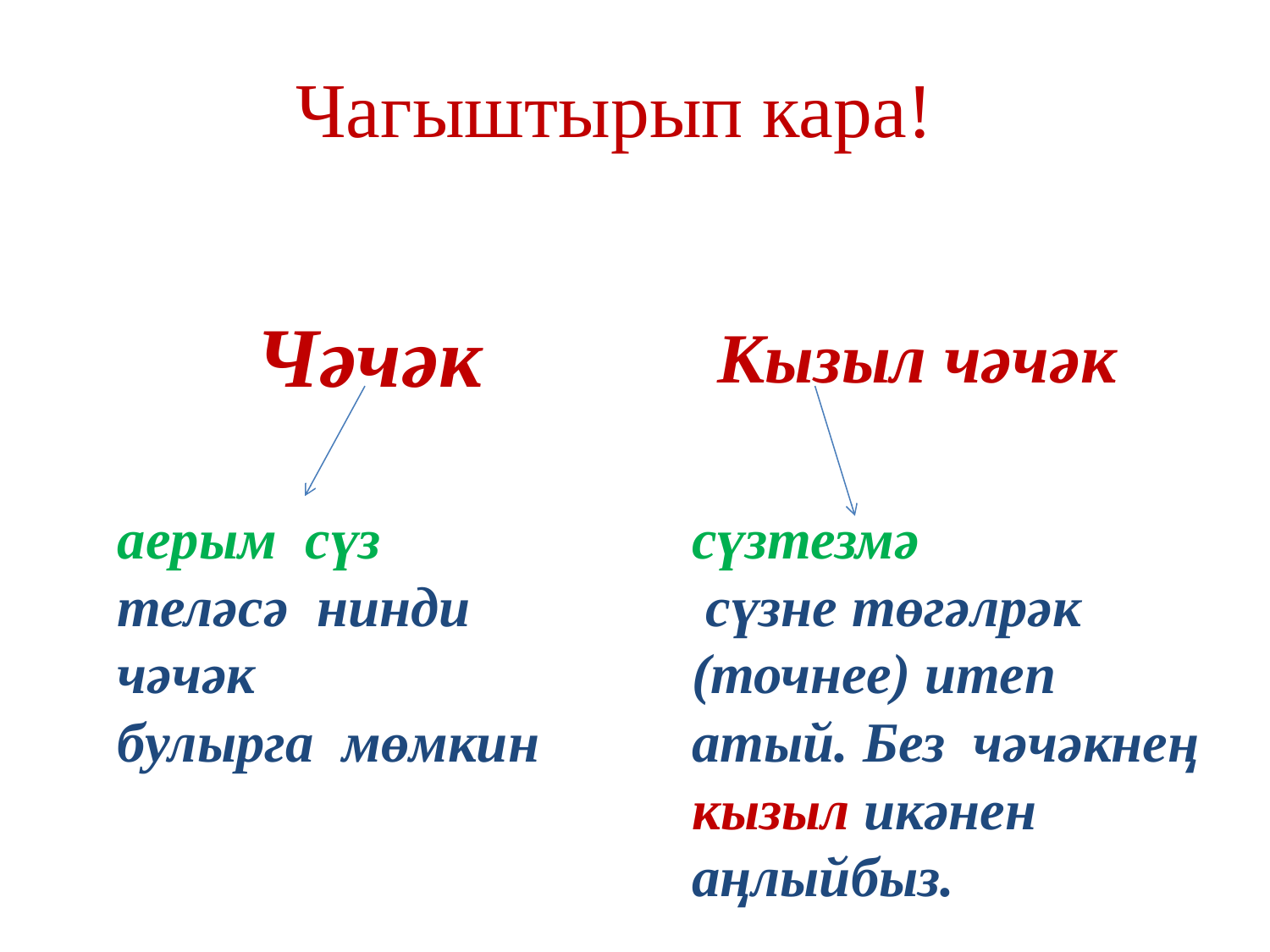

# Чагыштырып кара!
Чәчәк
Кызыл чәчәк
аерым  сүз
теләсә  нинди  чәчәк             булырга  мөмкин
сүзтезмә
 сүзне төгәлрәк (точнее) итеп атый. Без  чәчәкнең кызыл икәнен аңлыйбыз.